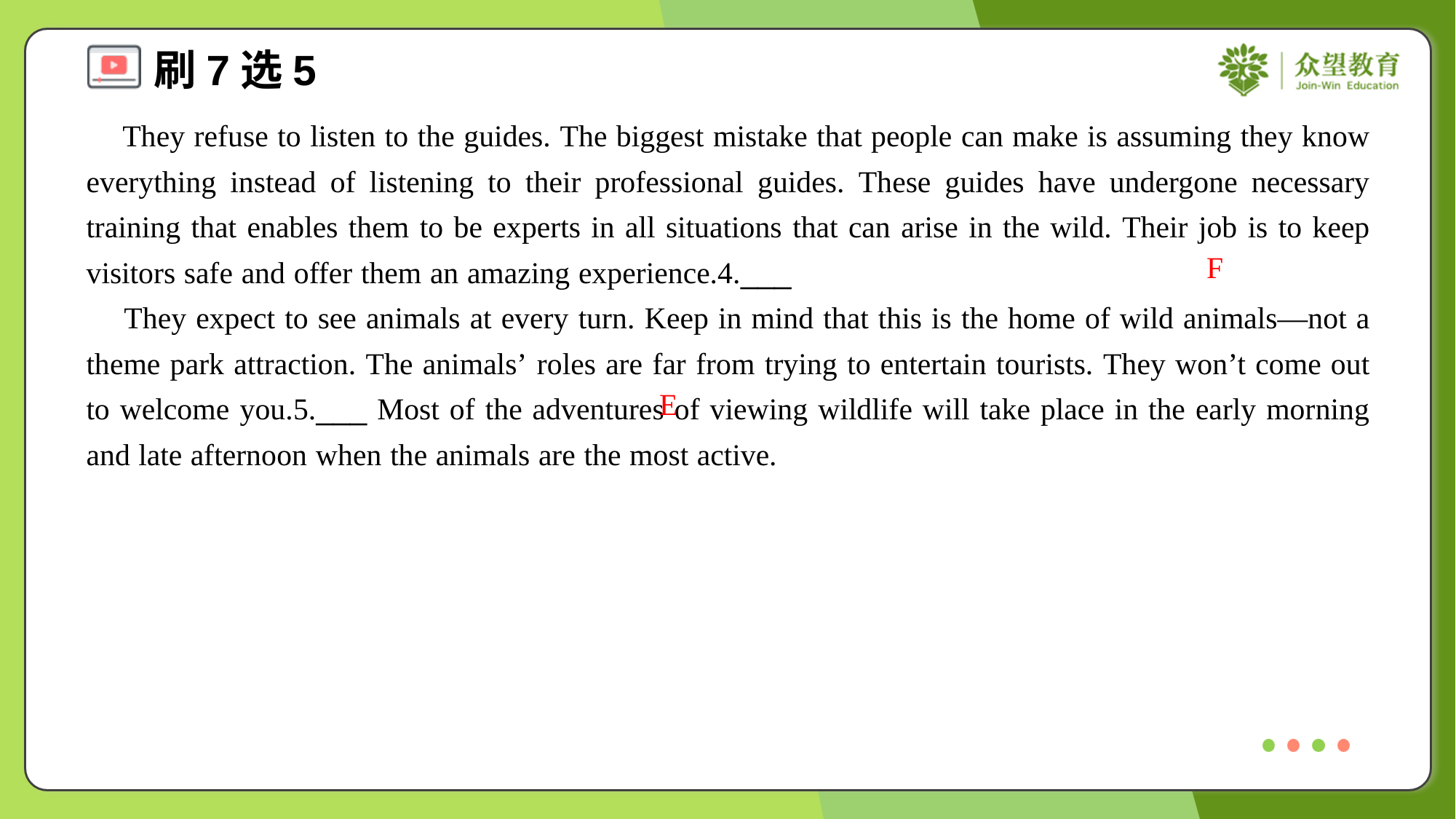

They refuse to listen to the guides. The biggest mistake that people can make is assuming they know everything instead of listening to their professional guides. These guides have undergone necessary training that enables them to be experts in all situations that can arise in the wild. Their job is to keep visitors safe and offer them an amazing experience.4.___
    They expect to see animals at every turn. Keep in mind that this is the home of wild animals—not a theme park attraction. The animals’ roles are far from trying to entertain tourists. They won’t come out to welcome you.5.___ Most of the adventures of viewing wildlife will take place in the early morning and late afternoon when the animals are the most active.
F
E